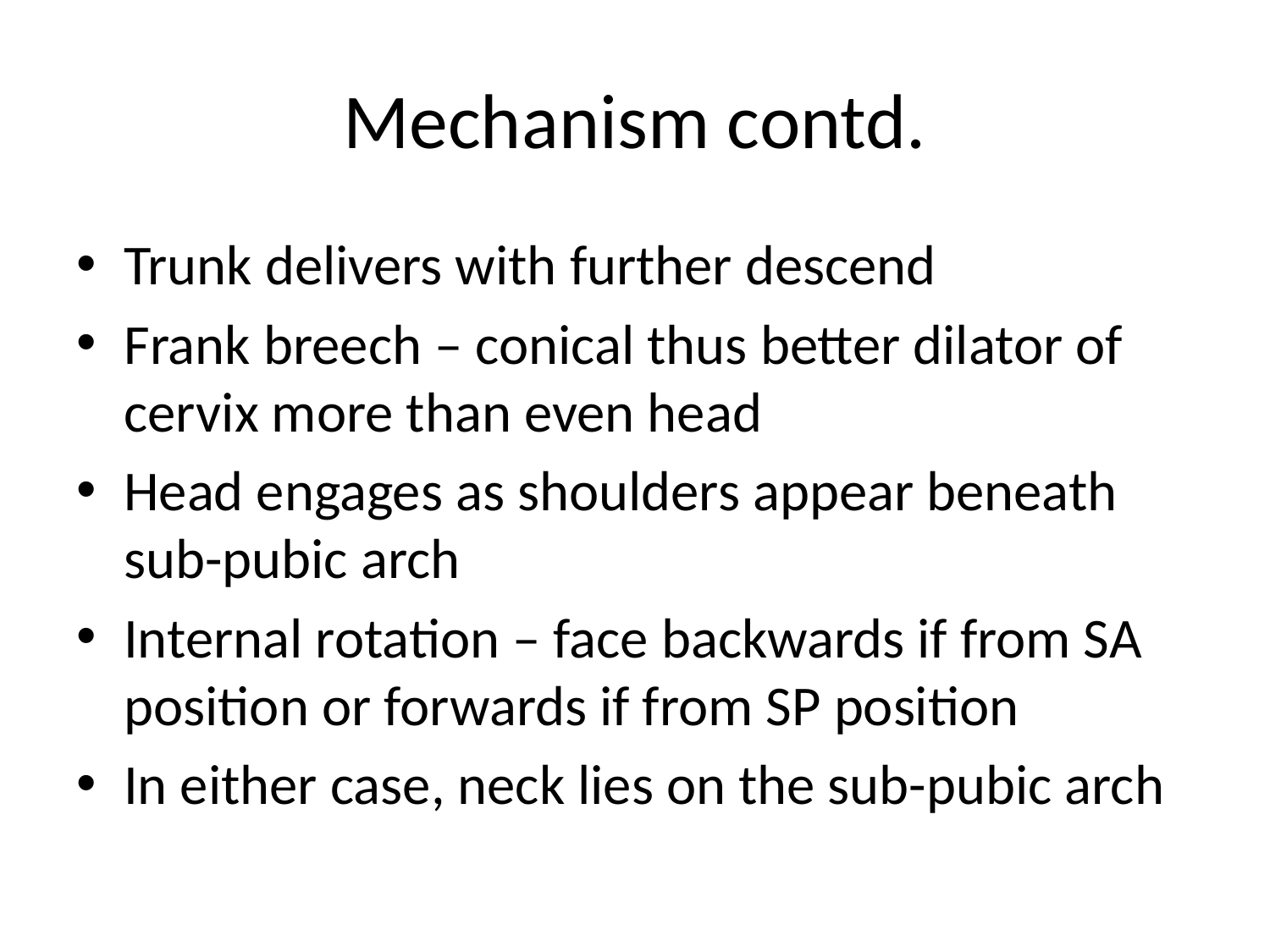

# Mechanism contd.
Trunk delivers with further descend
Frank breech – conical thus better dilator of cervix more than even head
Head engages as shoulders appear beneath sub-pubic arch
Internal rotation – face backwards if from SA position or forwards if from SP position
In either case, neck lies on the sub-pubic arch